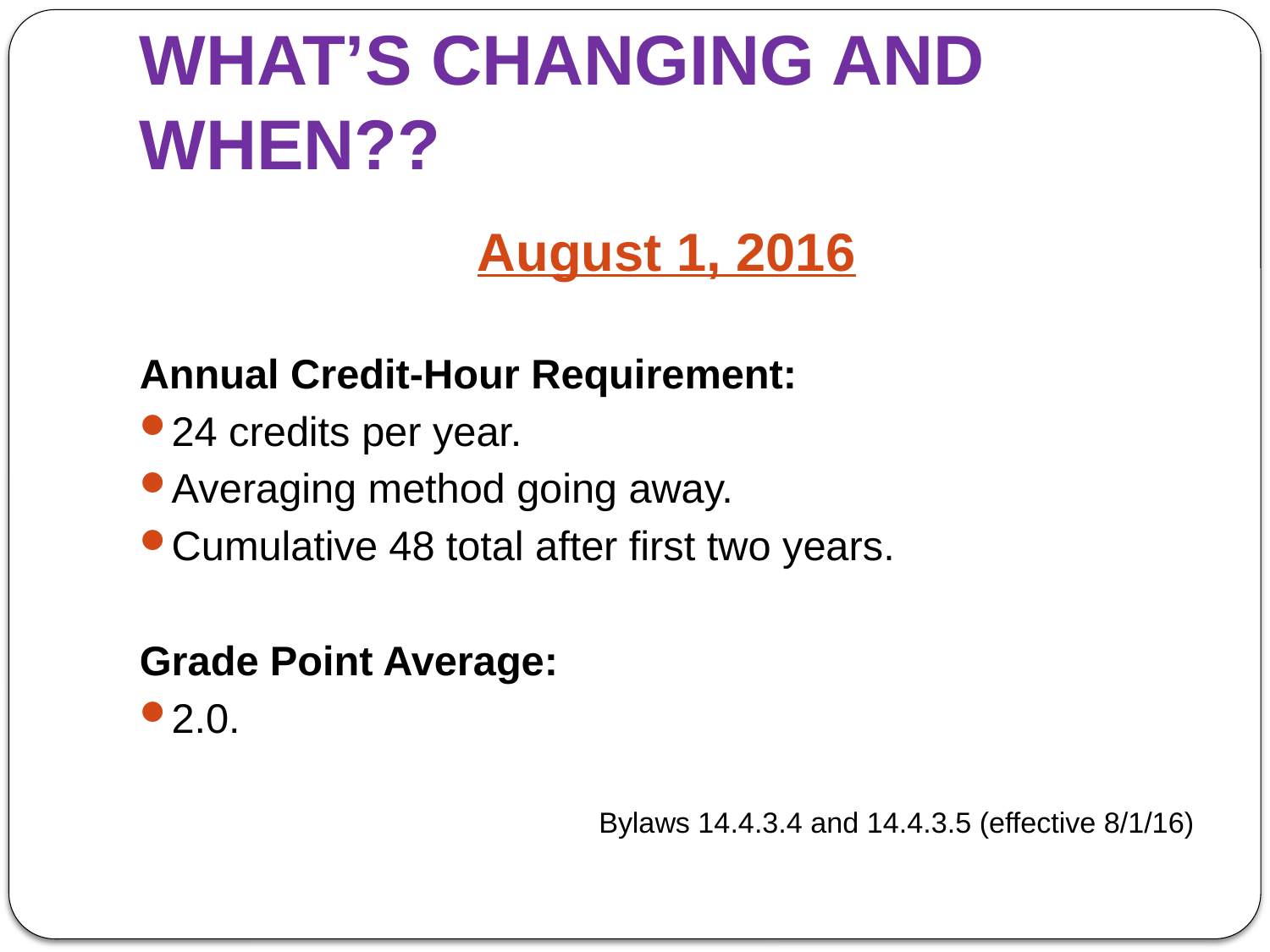

# WHAT’S CHANGING AND WHEN??
August 1, 2016

Annual Credit-Hour Requirement:
24 credits per year.
Averaging method going away.
Cumulative 48 total after first two years.

Grade Point Average:
2.0.

Bylaws 14.4.3.4 and 14.4.3.5 (effective 8/1/16)